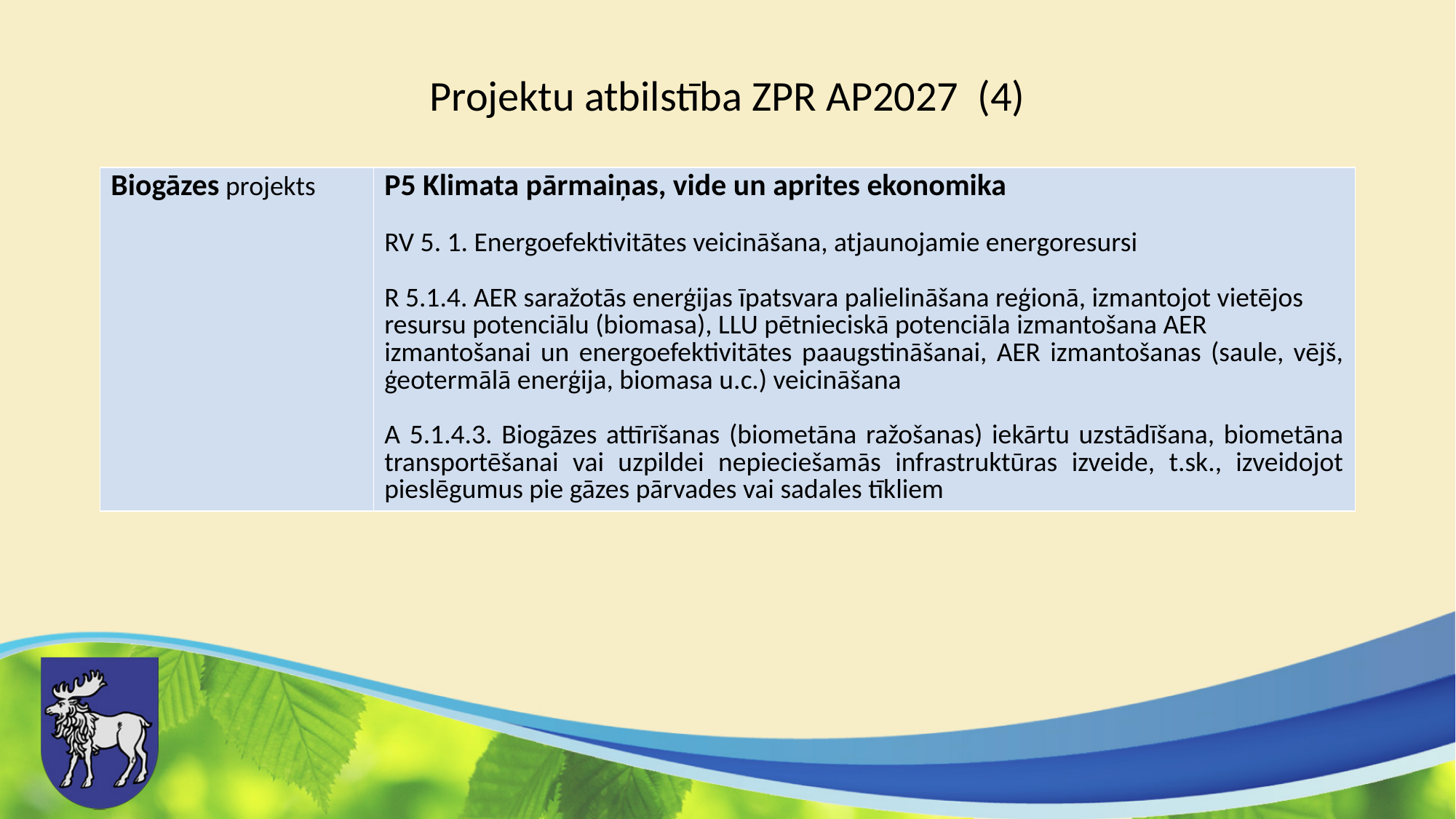

# Projektu atbilstība ZPR AP2027  (4)
| Biogāzes projekts | P5 Klimata pārmaiņas, vide un aprites ekonomika RV 5. 1. Energoefektivitātes veicināšana, atjaunojamie energoresursi R 5.1.4. AER saražotās enerģijas īpatsvara palielināšana reģionā, izmantojot vietējos resursu potenciālu (biomasa), LLU pētnieciskā potenciāla izmantošana AER izmantošanai un energoefektivitātes paaugstināšanai, AER izmantošanas (saule, vējš, ģeotermālā enerģija, biomasa u.c.) veicināšana A 5.1.4.3. Biogāzes attīrīšanas (biometāna ražošanas) iekārtu uzstādīšana, biometāna transportēšanai vai uzpildei nepieciešamās infrastruktūras izveide, t.sk., izveidojot pieslēgumus pie gāzes pārvades vai sadales tīkliem |
| --- | --- |